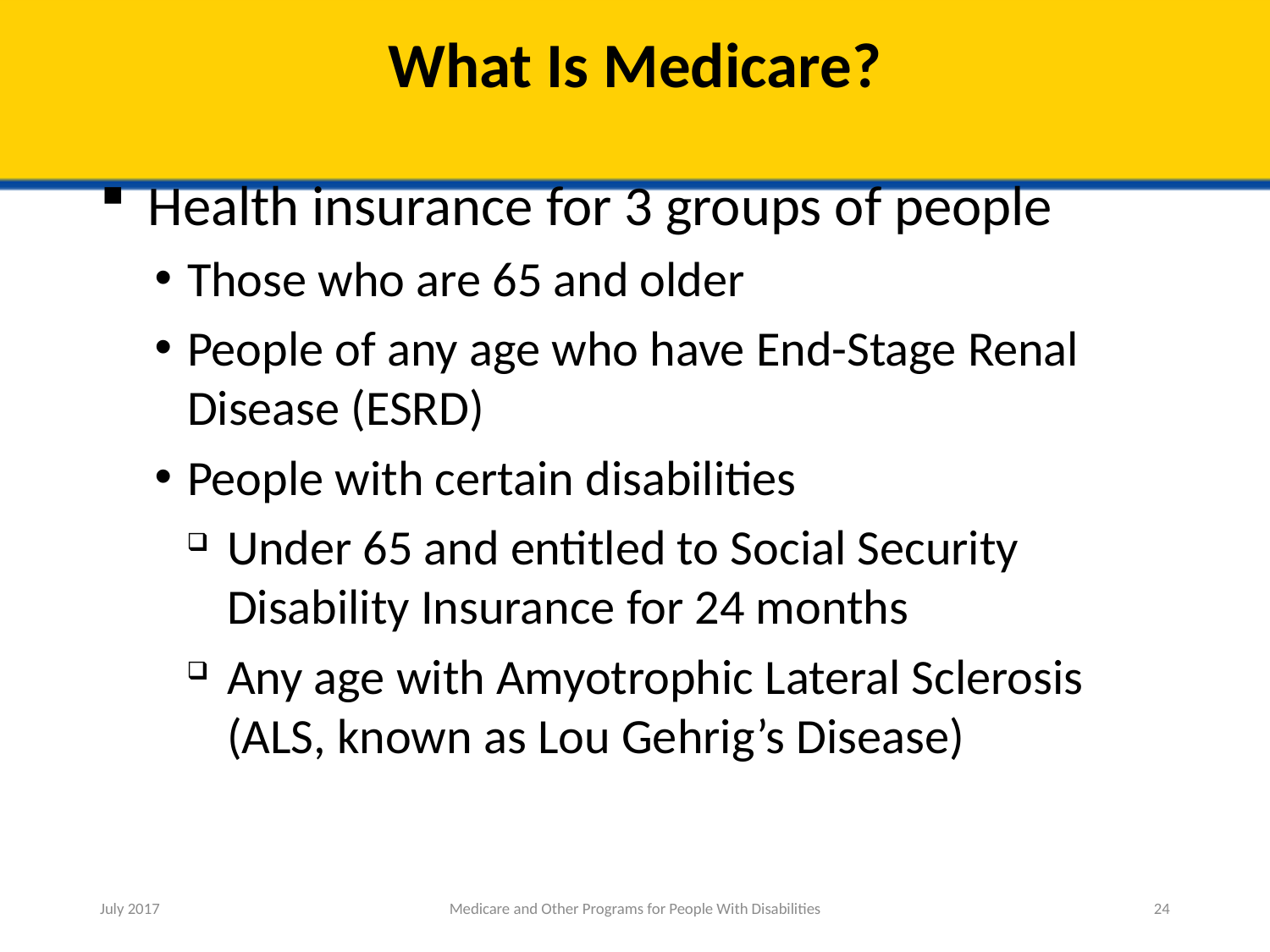

# What Is Medicare?
Health insurance for 3 groups of people
Those who are 65 and older
People of any age who have End-Stage Renal Disease (ESRD)
People with certain disabilities
Under 65 and entitled to Social Security Disability Insurance for 24 months
Any age with Amyotrophic Lateral Sclerosis (ALS, known as Lou Gehrig’s Disease)
July 2017
Medicare and Other Programs for People With Disabilities
24